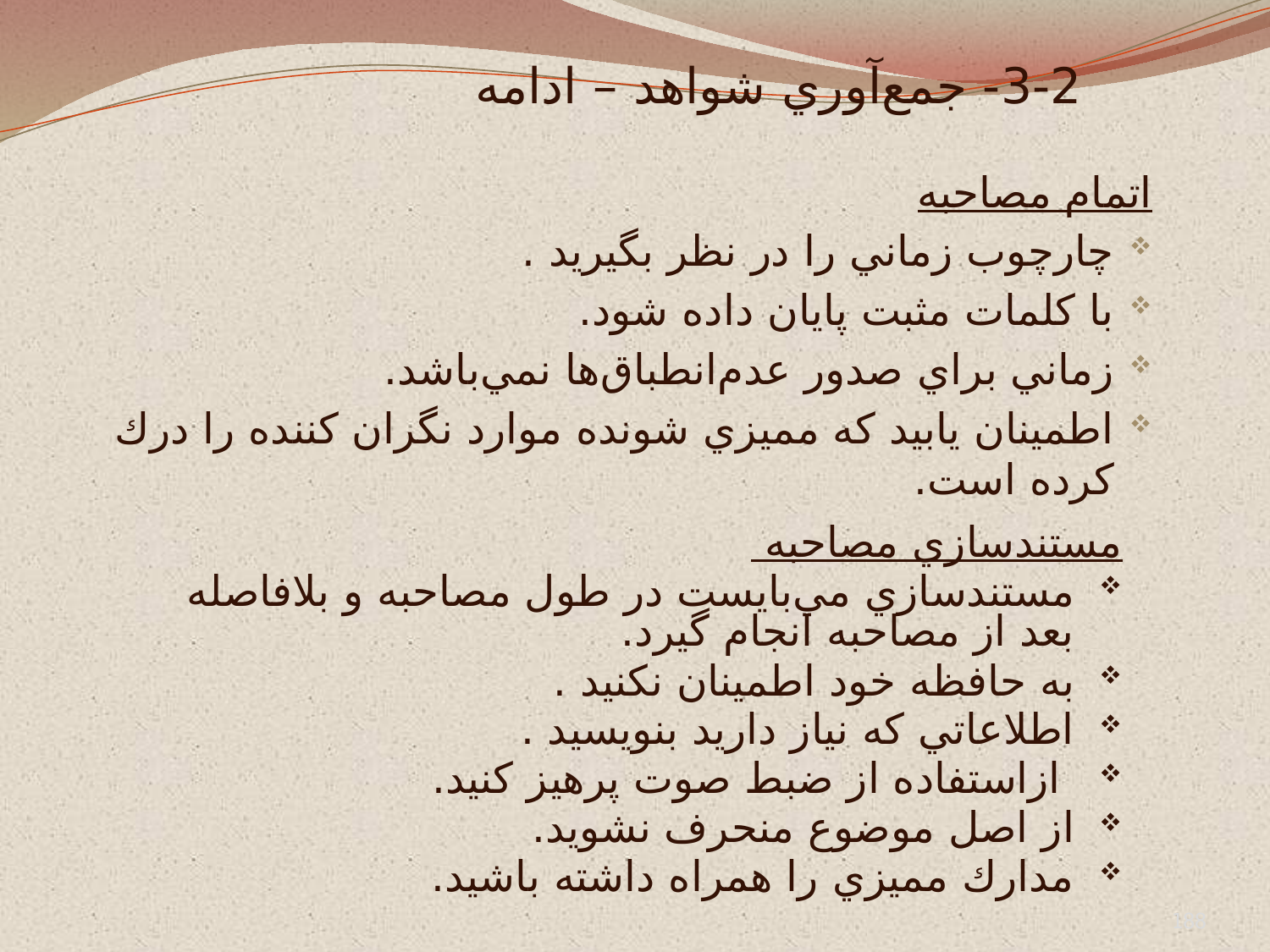

# 3-2- جمع‌آوري شواهد – ادامه
اتمام مصاحبه
چارچوب زماني را در نظر بگيريد .
با كلمات مثبت پايان داده شود.
زماني براي صدور عدم‌انطباق‌ها نمي‌باشد.
اطمينان يابيد كه مميزي شونده موارد نگران كننده را درك كرده است.
مستندسازي مصاحبه
مستندسازي مي‌بايست در طول مصاحبه و بلافاصله بعد از مصاحبه انجام گيرد.
به حافظه خود اطمينان نكنيد .
اطلاعاتي كه نياز داريد بنويسيد .
 ازاستفاده از ضبط صوت پرهيز كنيد.
از اصل موضوع منحرف نشويد.
مدارك مميزي را همراه داشته باشيد.
188